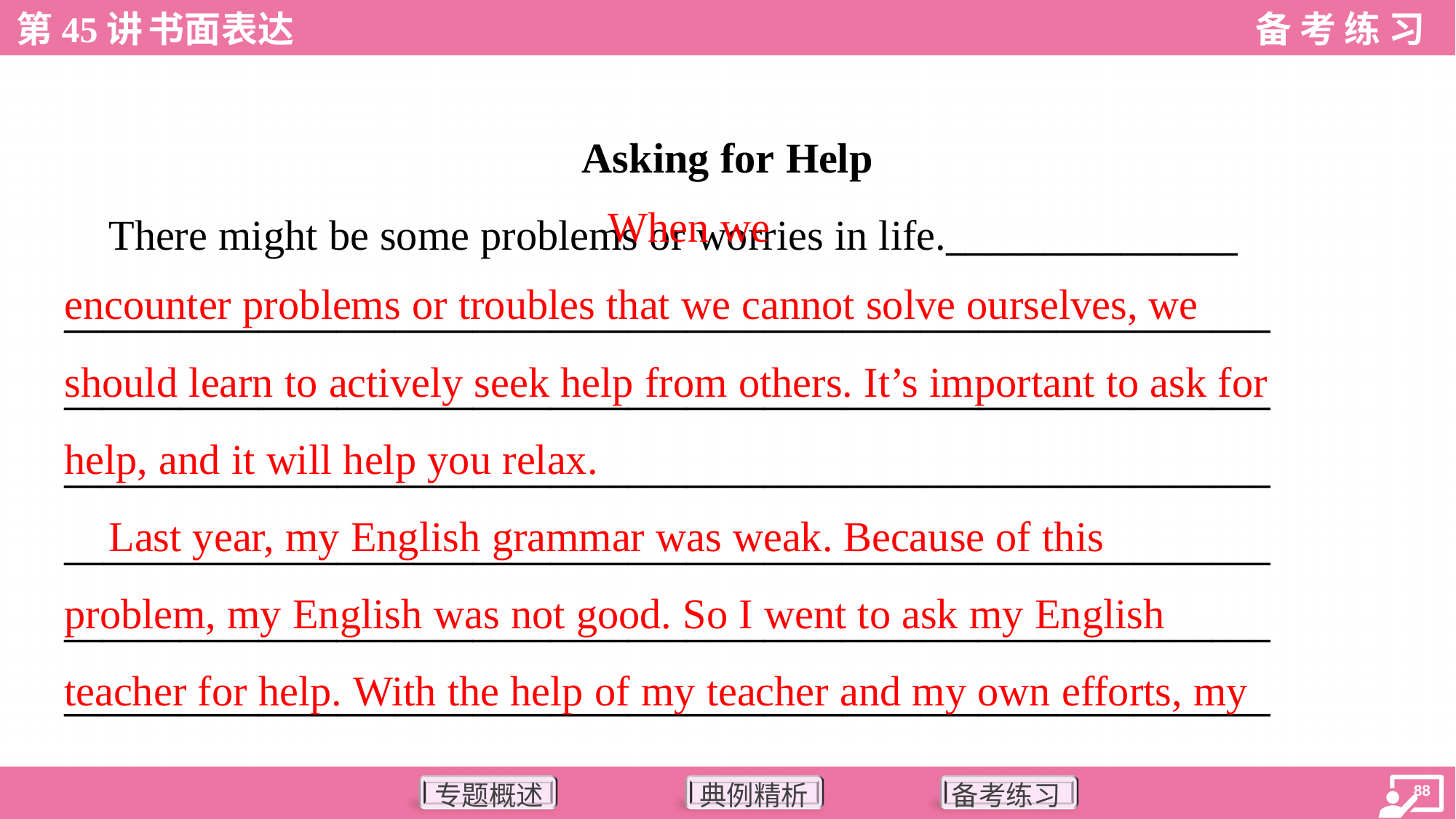

Asking for Help
    There might be some problems or worries in life._______________
______________________________________________________________
______________________________________________________________
______________________________________________________________
______________________________________________________________
______________________________________________________________
______________________________________________________________
                                                 When we
encounter problems or troubles that we cannot solve ourselves, we
should learn to actively seek help from others. It’s important to ask for
help, and it will help you relax.
    Last year, my English grammar was weak. Because of this
problem, my English was not good. So I went to ask my English
teacher for help. With the help of my teacher and my own efforts, my